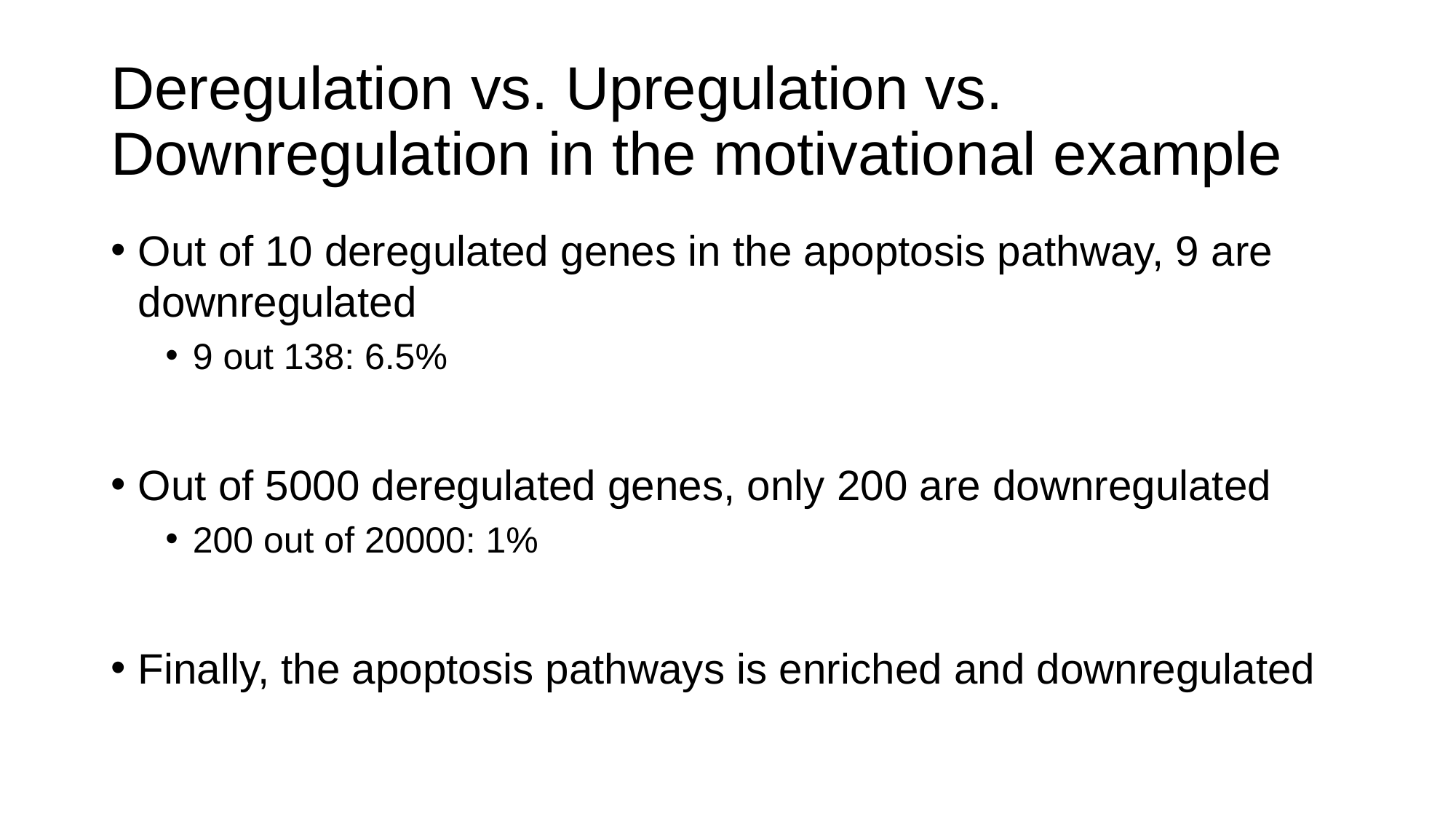

# Deregulation vs. Upregulation vs. Downregulation in the motivational example
Out of 10 deregulated genes in the apoptosis pathway, 9 are downregulated
9 out 138: 6.5%

Out of 5000 deregulated genes, only 200 are downregulated
200 out of 20000: 1%

Finally, the apoptosis pathways is enriched and downregulated